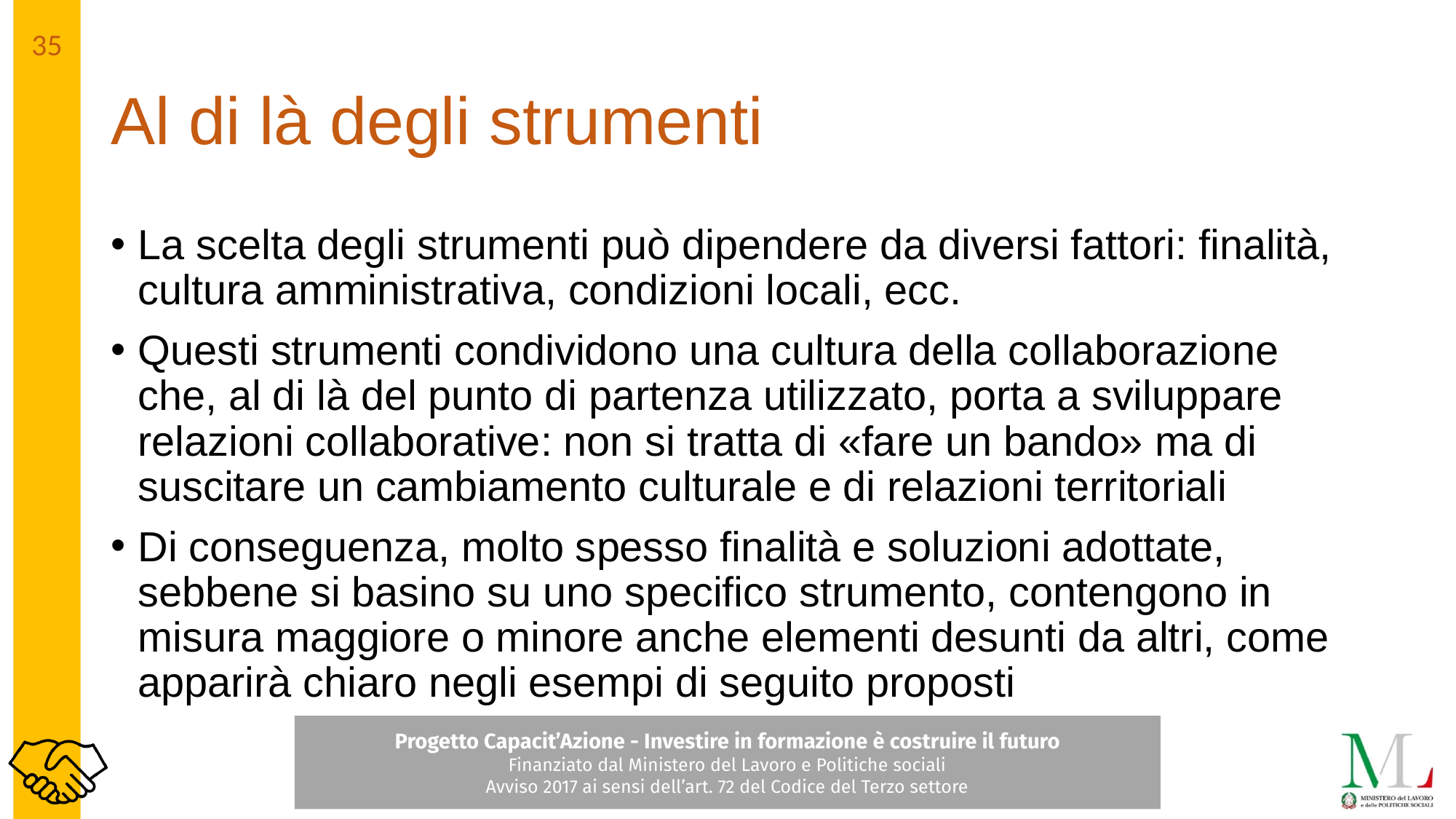

# Al di là degli strumenti
La scelta degli strumenti può dipendere da diversi fattori: finalità, cultura amministrativa, condizioni locali, ecc.
Questi strumenti condividono una cultura della collaborazione che, al di là del punto di partenza utilizzato, porta a sviluppare relazioni collaborative: non si tratta di «fare un bando» ma di suscitare un cambiamento culturale e di relazioni territoriali
Di conseguenza, molto spesso finalità e soluzioni adottate, sebbene si basino su uno specifico strumento, contengono in misura maggiore o minore anche elementi desunti da altri, come apparirà chiaro negli esempi di seguito proposti
35